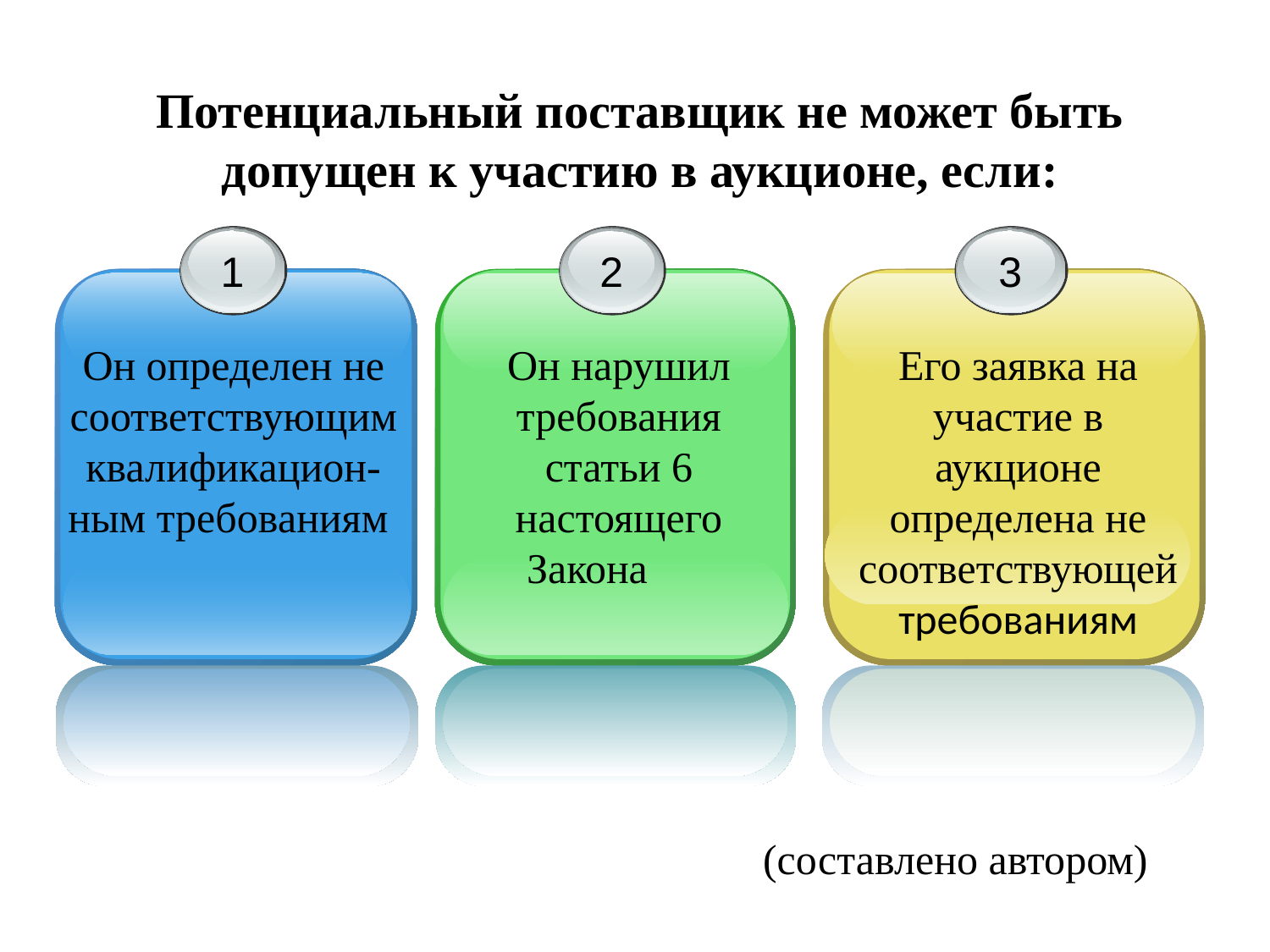

Потенциальный поставщик не может быть допущен к участию в аукционе, если:

1

Он определен не соответствующим квалификацион-ным требованиям

2

Он нарушил требования статьи 6 настоящего Закона

3

Его заявка на участие в аукционе определена не соответствующей требованиям

# (составлено автором)